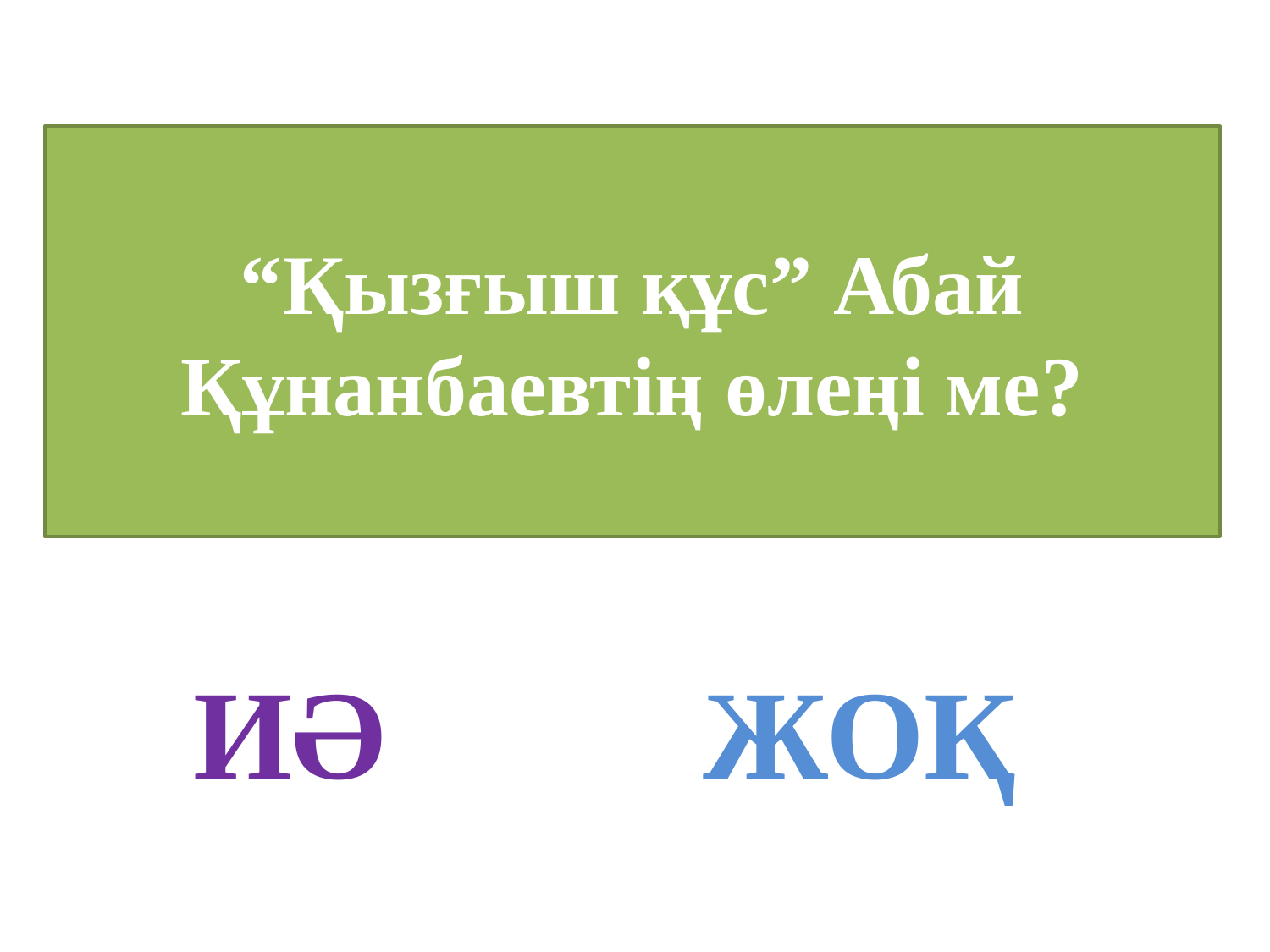

# “Қызғыш құс” Абай Құнанбаевтің өлеңі ме?
ИӘ          ЖОҚ